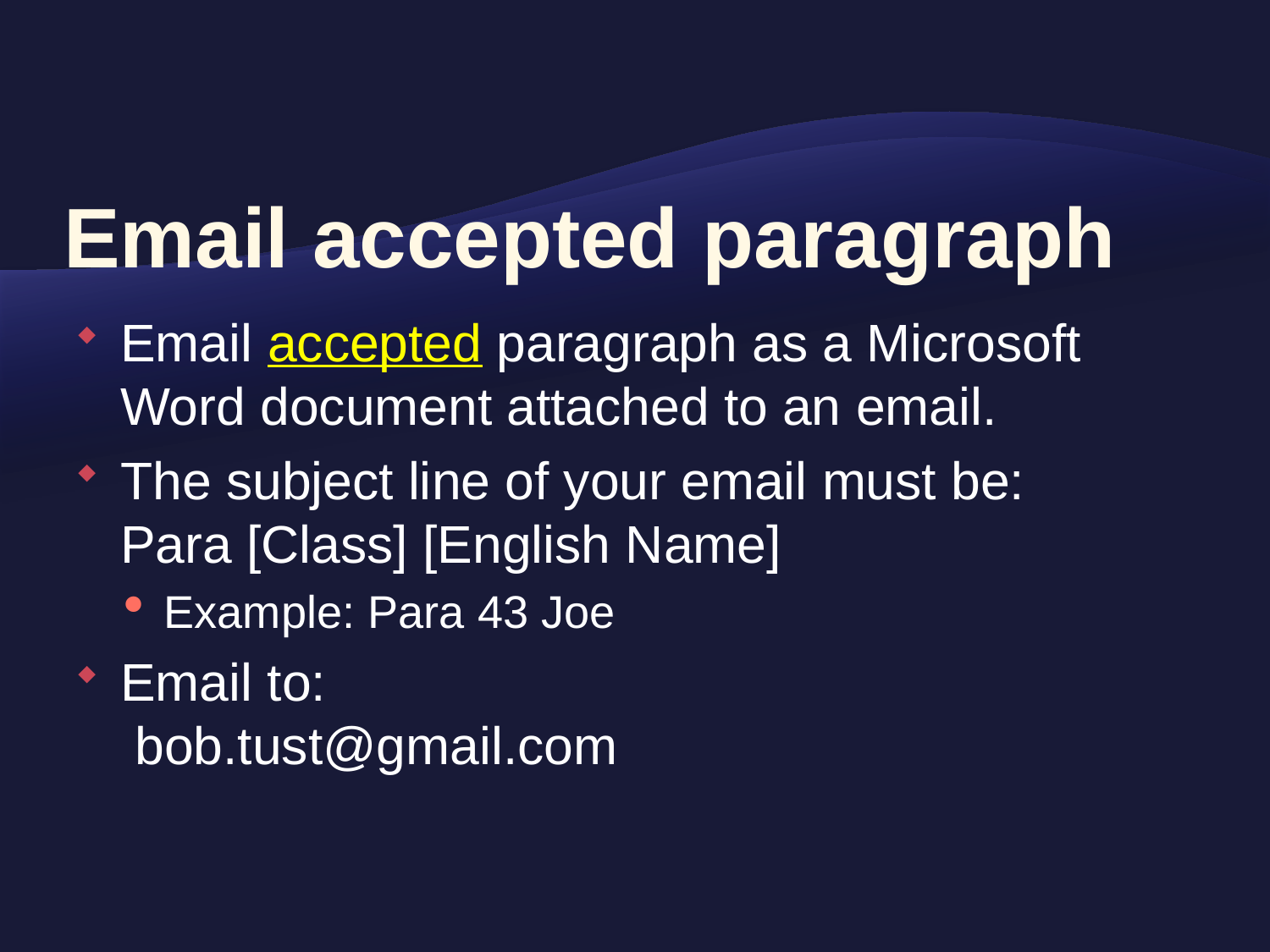

# Email accepted paragraph
Email accepted paragraph as a Microsoft Word document attached to an email.
The subject line of your email must be:
Para [Class] [English Name]
Example: Para 43 Joe
Email to:
 bob.tust@gmail.com